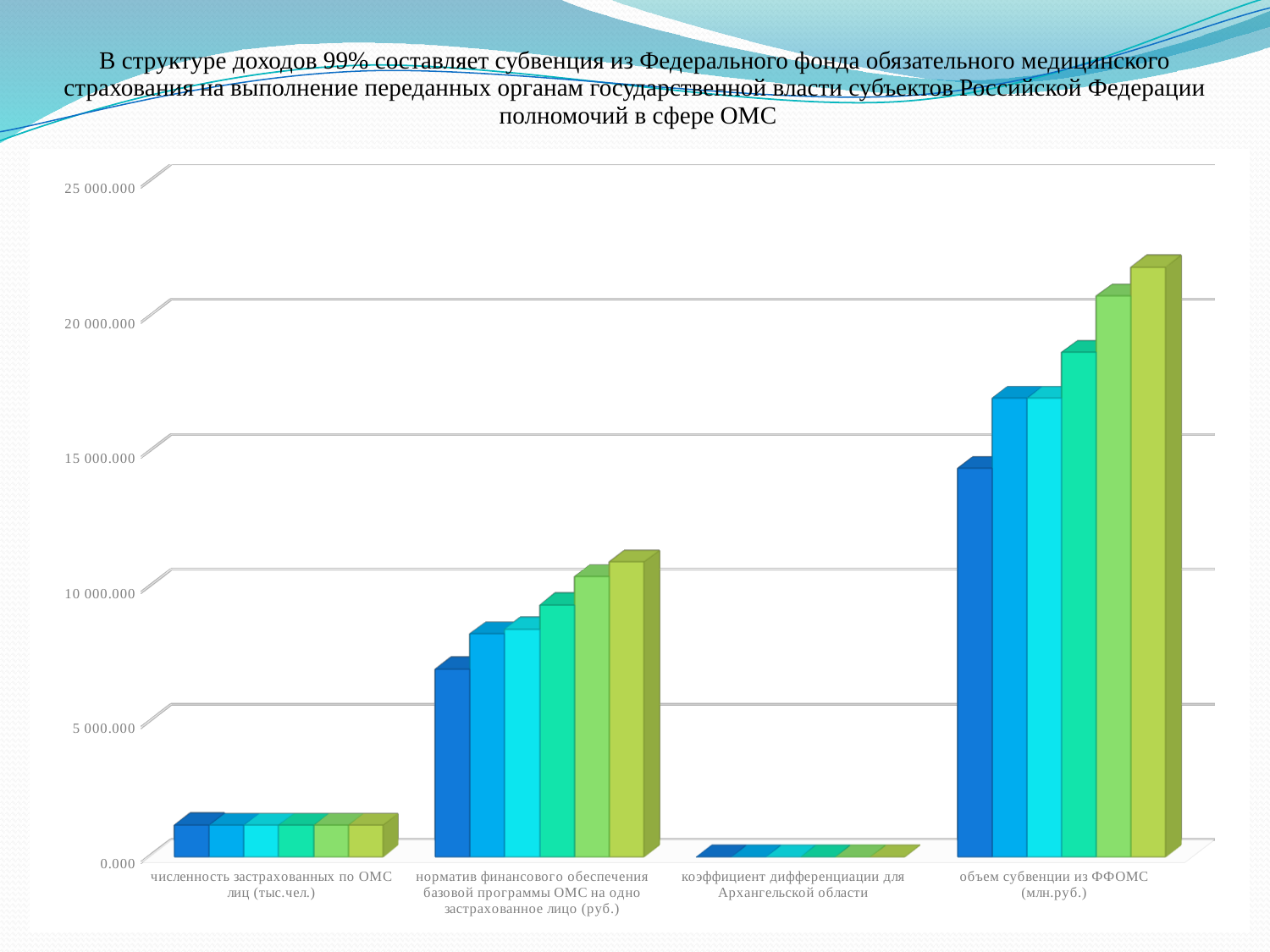

# В структуре доходов 99% составляет субвенция из Федерального фонда обязательного медицинского страхования на выполнение переданных органам государственной власти субъектов Российской Федерации  полномочий в сфере ОМС

[unsupported chart]